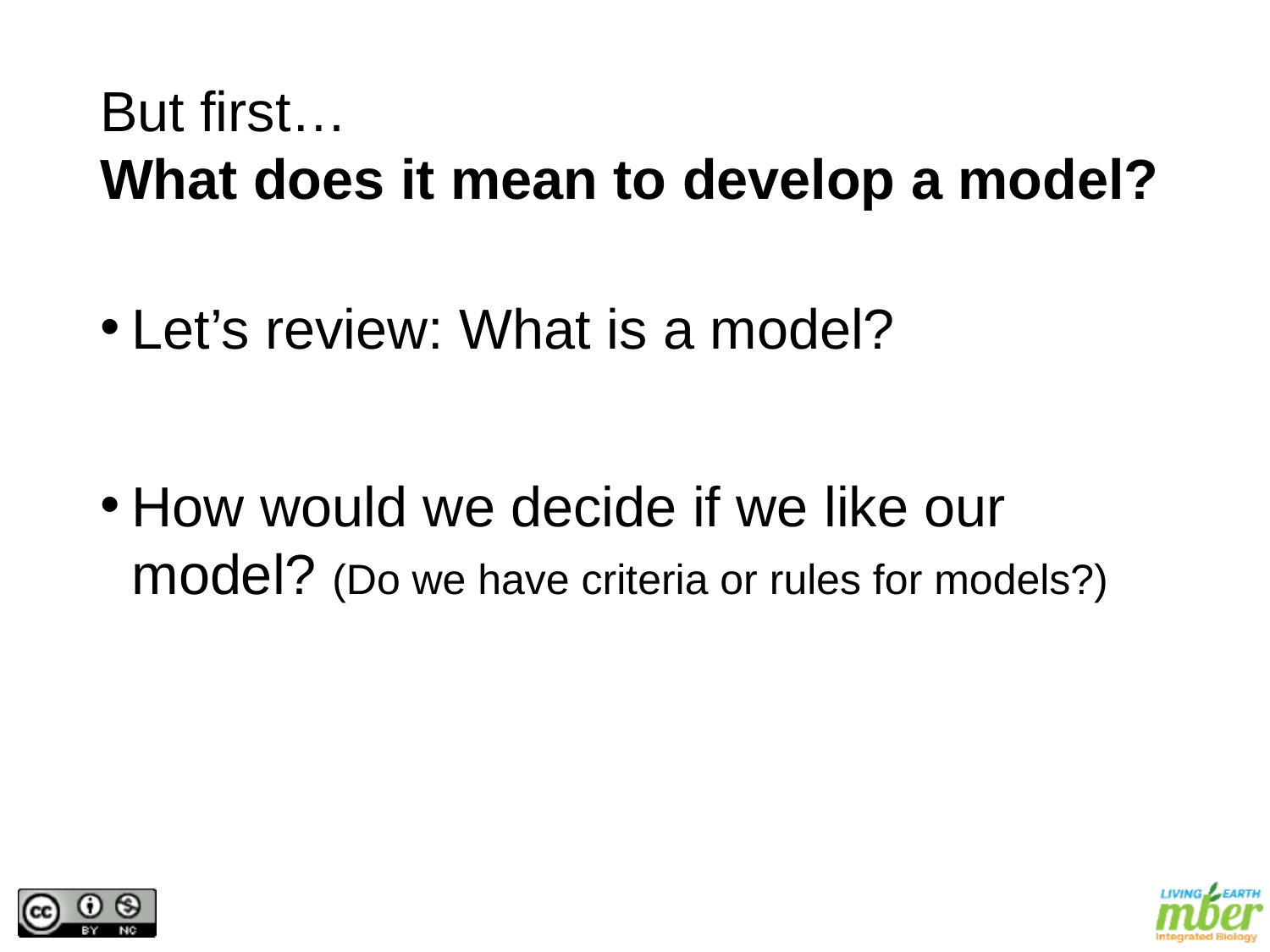

# But first… What does it mean to develop a model?
Let’s review: What is a model?

How would we decide if we like our model? (Do we have criteria or rules for models?)